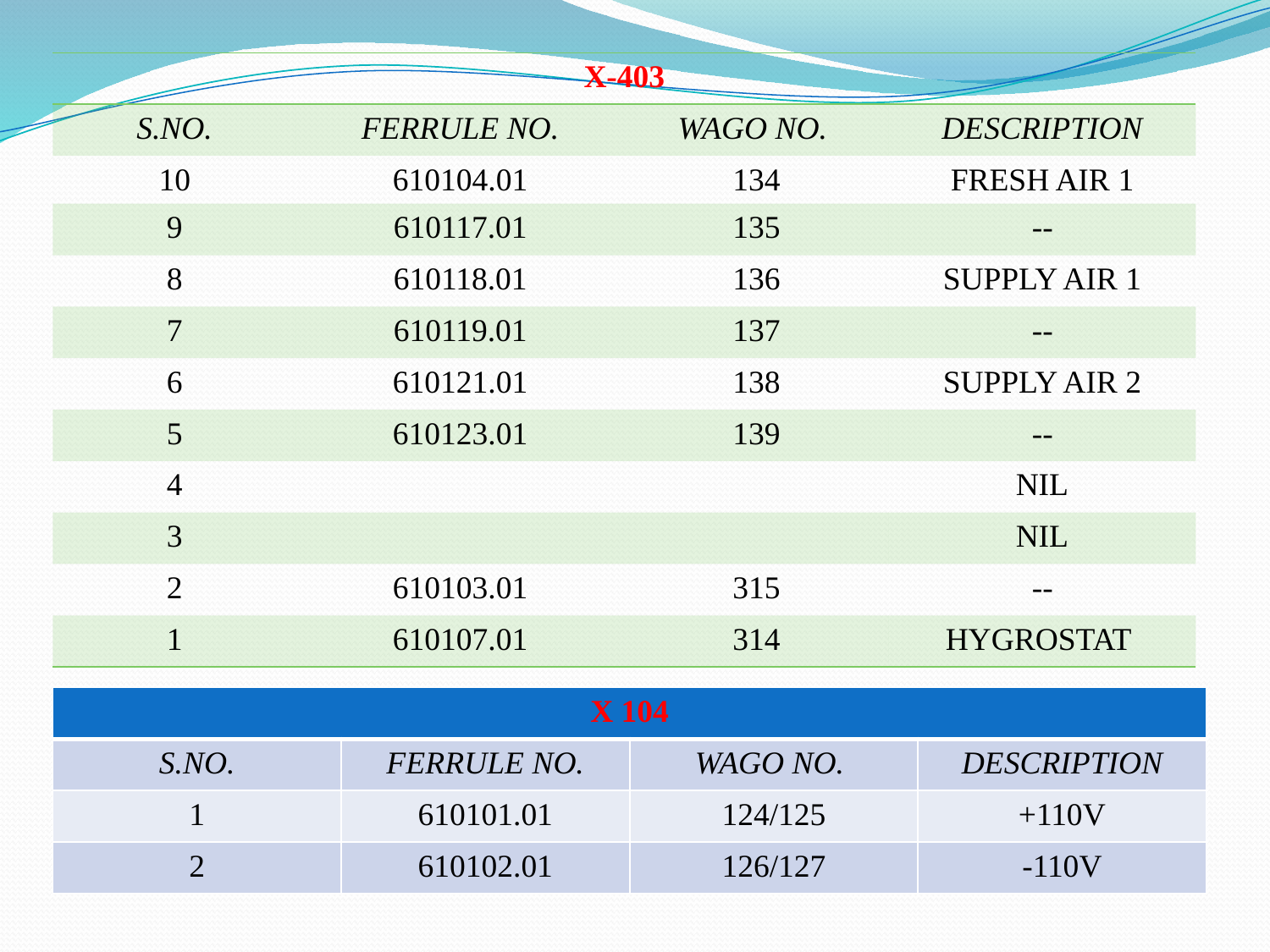

| X-403 |  |  |  |
| --- | --- | --- | --- |
| S.NO. | FERRULE NO. | WAGO NO. | DESCRIPTION |
| 10 | 610104.01 | 134 | FRESH AIR 1 |
| 9 | 610117.01 | 135 | -- |
| 8 | 610118.01 | 136 | SUPPLY AIR 1 |
| 7 | 610119.01 | 137 | -- |
| 6 | 610121.01 | 138 | SUPPLY AIR 2 |
| 5 | 610123.01 | 139 | -- |
| 4 |  |  | NIL |
| 3 |  |  | NIL |
| 2 | 610103.01 | 315 | -- |
| 1 | 610107.01 | 314 | HYGROSTAT |
| X 104 |  |  |  |
| --- | --- | --- | --- |
| S.NO. | FERRULE NO. | WAGO NO. | DESCRIPTION |
| 1 | 610101.01 | 124/125 | +110V |
| 2 | 610102.01 | 126/127 | -110V |